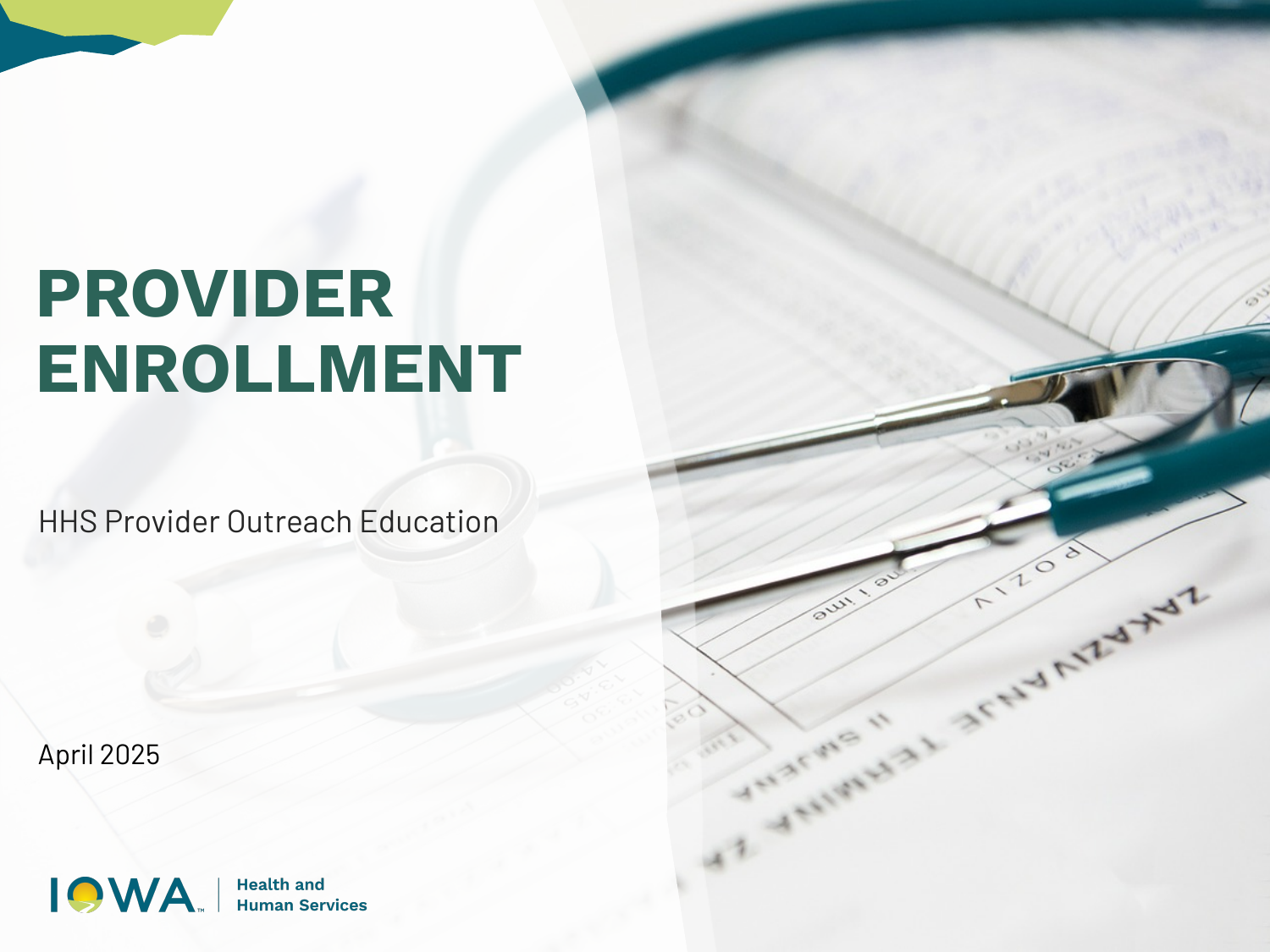

# Provider Enrollment
HHS Provider Outreach Education
April 2025